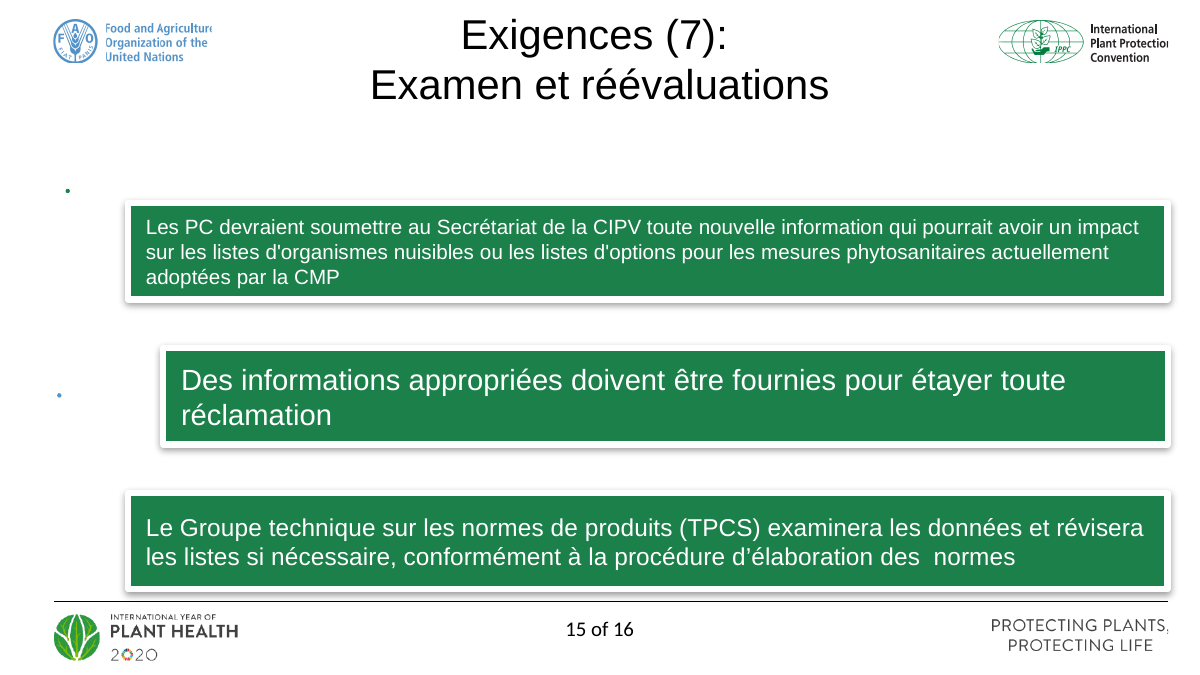

Exigences (7):
Examen et réévaluations
Les PC devraient soumettre au Secrétariat de la CIPV toute nouvelle information qui pourrait avoir un impact sur les listes d'organismes nuisibles ou les listes d'options pour les mesures phytosanitaires actuellement adoptées par la CMP
Des informations appropriées doivent être fournies pour étayer toute réclamation
Le Groupe technique sur les normes de produits (TPCS) examinera les données et révisera les listes si nécessaire, conformément à la procédure d’élaboration des  normes
15 of 16